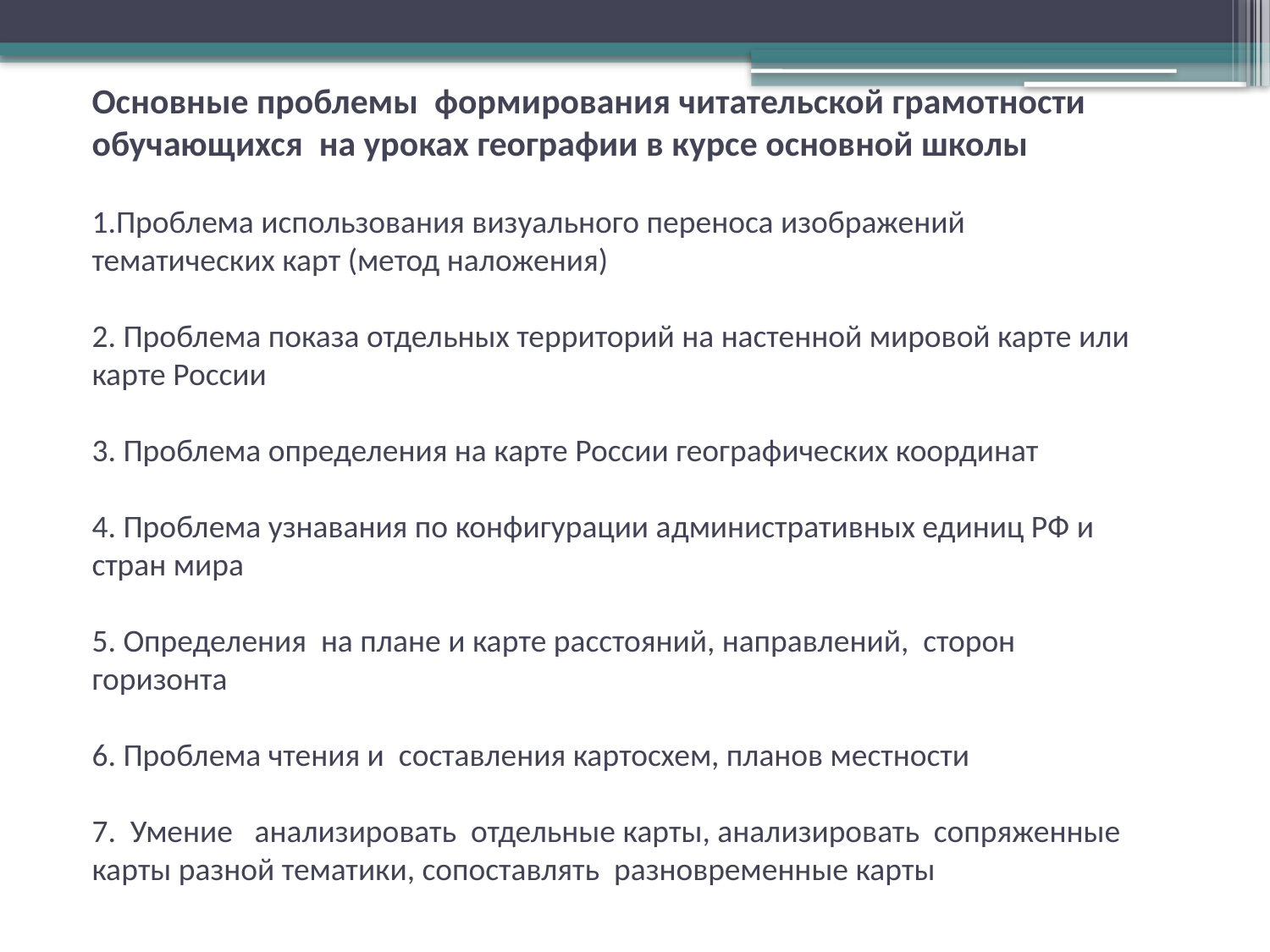

Основные проблемы  формирования читательской грамотности обучающихся  на уроках географии в курсе основной школы
1.Проблема использования визуального переноса изображений тематических карт (метод наложения)
2. Проблема показа отдельных территорий на настенной мировой карте или карте России
3. Проблема определения на карте России географических координат
4. Проблема узнавания по конфигурации административных единиц РФ и стран мира
5. Определения  на плане и карте расстояний, направлений,  сторон горизонта
6. Проблема чтения и  составления картосхем, планов местности
7.  Умение   анализировать  отдельные карты, анализировать  сопряженные карты разной тематики, сопоставлять  разновременные карты